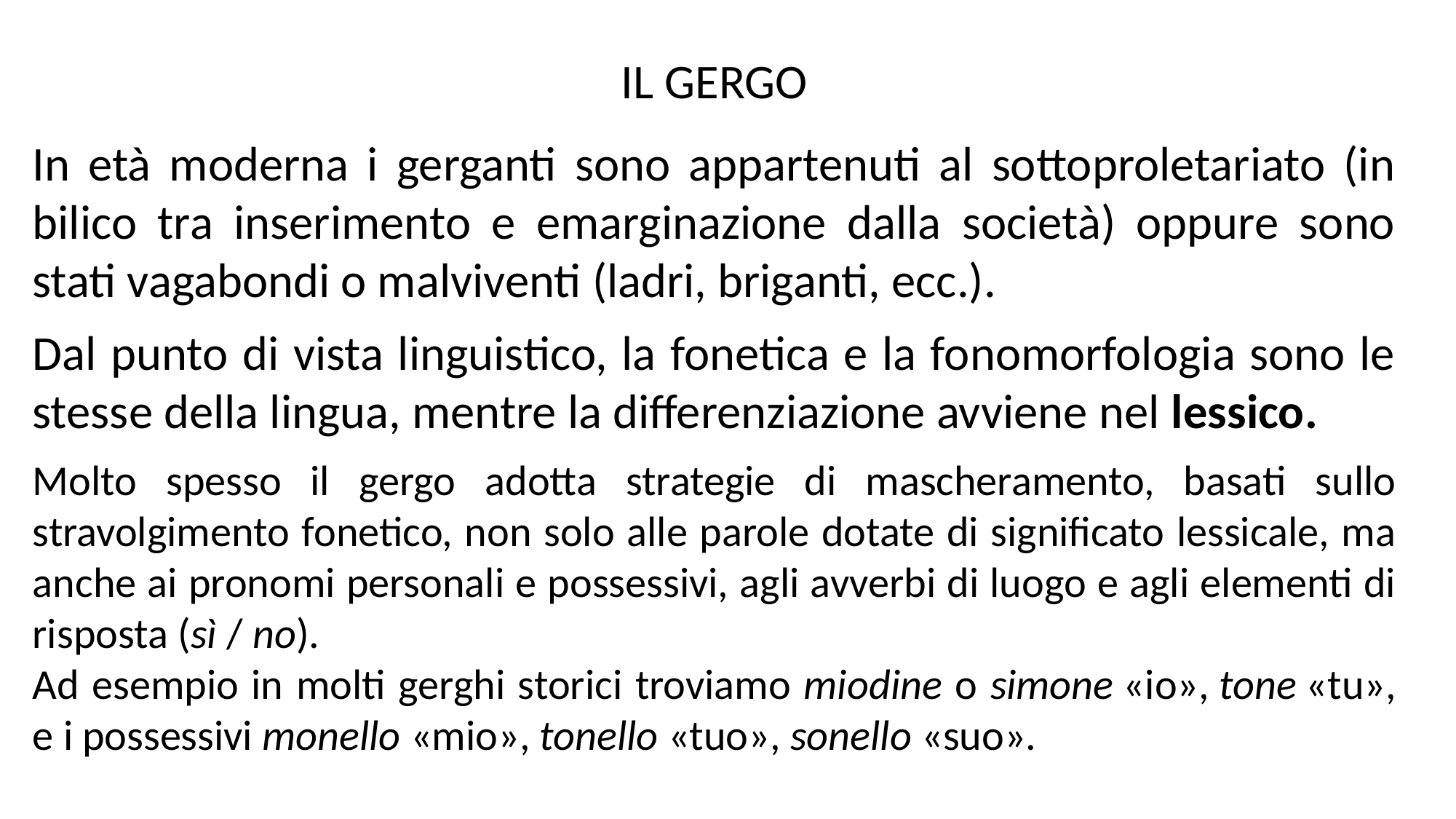

IL GERGO
In età moderna i gerganti sono appartenuti al sottoproletariato (in bilico tra inserimento e emarginazione dalla società) oppure sono stati vagabondi o malviventi (ladri, briganti, ecc.).

Dal punto di vista linguistico, la fonetica e la fonomorfologia sono le stesse della lingua, mentre la differenziazione avviene nel lessico.

Molto spesso il gergo adotta strategie di mascheramento, basati sullo stravolgimento fonetico, non solo alle parole dotate di significato lessicale, ma anche ai pronomi personali e possessivi, agli avverbi di luogo e agli elementi di risposta (sì / no).
Ad esempio in molti gerghi storici troviamo miodine o simone «io», tone «tu», e i possessivi monello «mio», tonello «tuo», sonello «suo».